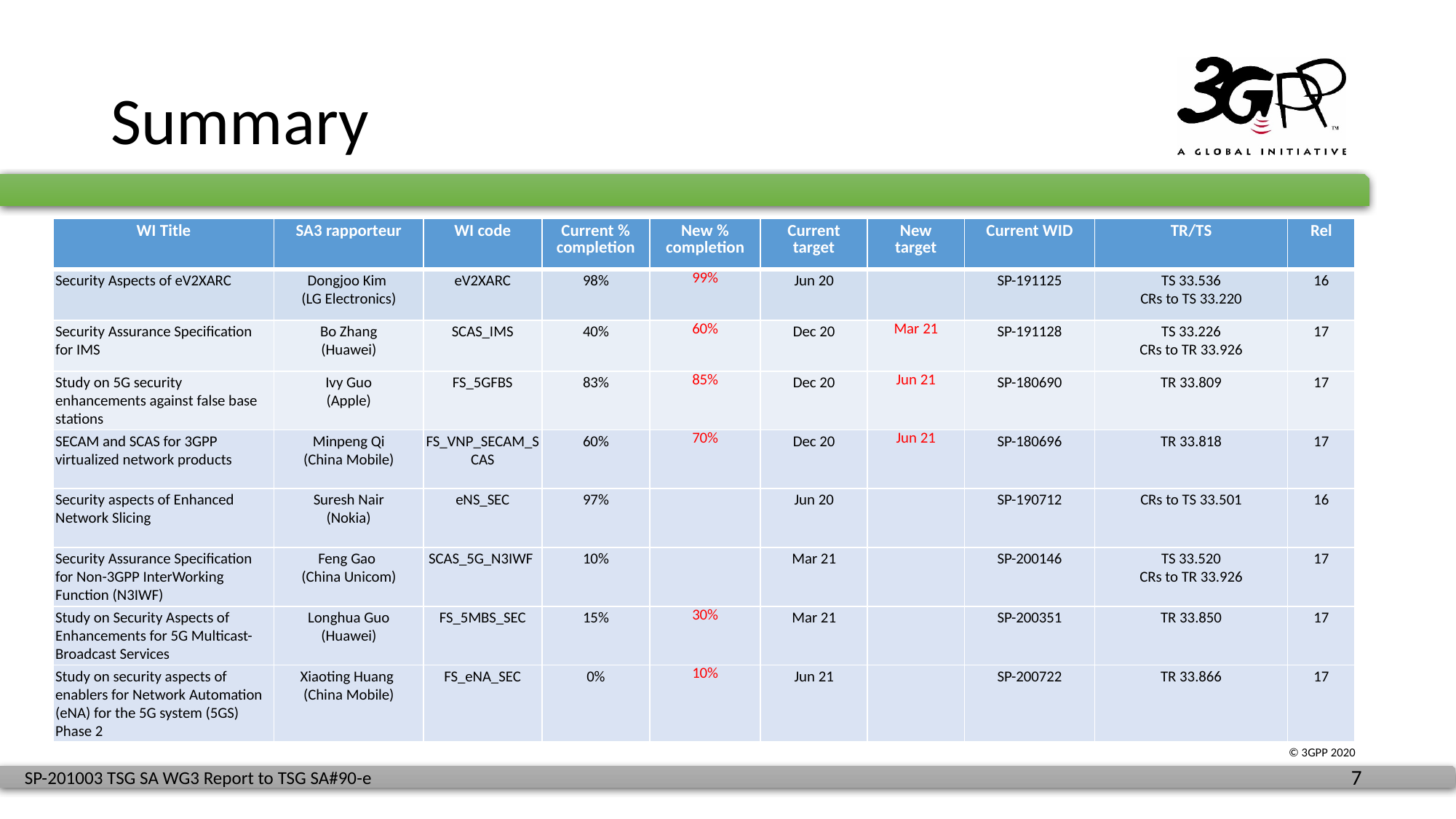

# Summary
| WI Title | SA3 rapporteur | WI code | Current % completion | New % completion | Current target | New target | Current WID | TR/TS | Rel |
| --- | --- | --- | --- | --- | --- | --- | --- | --- | --- |
| Security Aspects of eV2XARC | Dongjoo Kim (LG Electronics) | eV2XARC | 98% | 99% | Jun 20 |  | SP-191125 | TS 33.536 CRs to TS 33.220 | 16 |
| Security Assurance Specification for IMS | Bo Zhang (Huawei) | SCAS\_IMS | 40% | 60% | Dec 20 | Mar 21 | SP-191128 | TS 33.226 CRs to TR 33.926 | 17 |
| Study on 5G security enhancements against false base stations | Ivy Guo (Apple) | FS\_5GFBS | 83% | 85% | Dec 20 | Jun 21 | SP-180690 | TR 33.809 | 17 |
| SECAM and SCAS for 3GPP virtualized network products | Minpeng Qi (China Mobile) | FS\_VNP\_SECAM\_SCAS | 60% | 70% | Dec 20 | Jun 21 | SP-180696 | TR 33.818 | 17 |
| Security aspects of Enhanced Network Slicing | Suresh Nair (Nokia) | eNS\_SEC | 97% |  | Jun 20 |  | SP-190712 | CRs to TS 33.501 | 16 |
| Security Assurance Specification for Non-3GPP InterWorking Function (N3IWF) | Feng Gao (China Unicom) | SCAS\_5G\_N3IWF | 10% |  | Mar 21 |  | SP-200146 | TS 33.520 CRs to TR 33.926 | 17 |
| Study on Security Aspects of Enhancements for 5G Multicast-Broadcast Services | Longhua Guo (Huawei) | FS\_5MBS\_SEC | 15% | 30% | Mar 21 |  | SP-200351 | TR 33.850 | 17 |
| Study on security aspects of enablers for Network Automation (eNA) for the 5G system (5GS) Phase 2 | Xiaoting Huang (China Mobile) | FS\_eNA\_SEC | 0% | 10% | Jun 21 |  | SP-200722 | TR 33.866 | 17 |